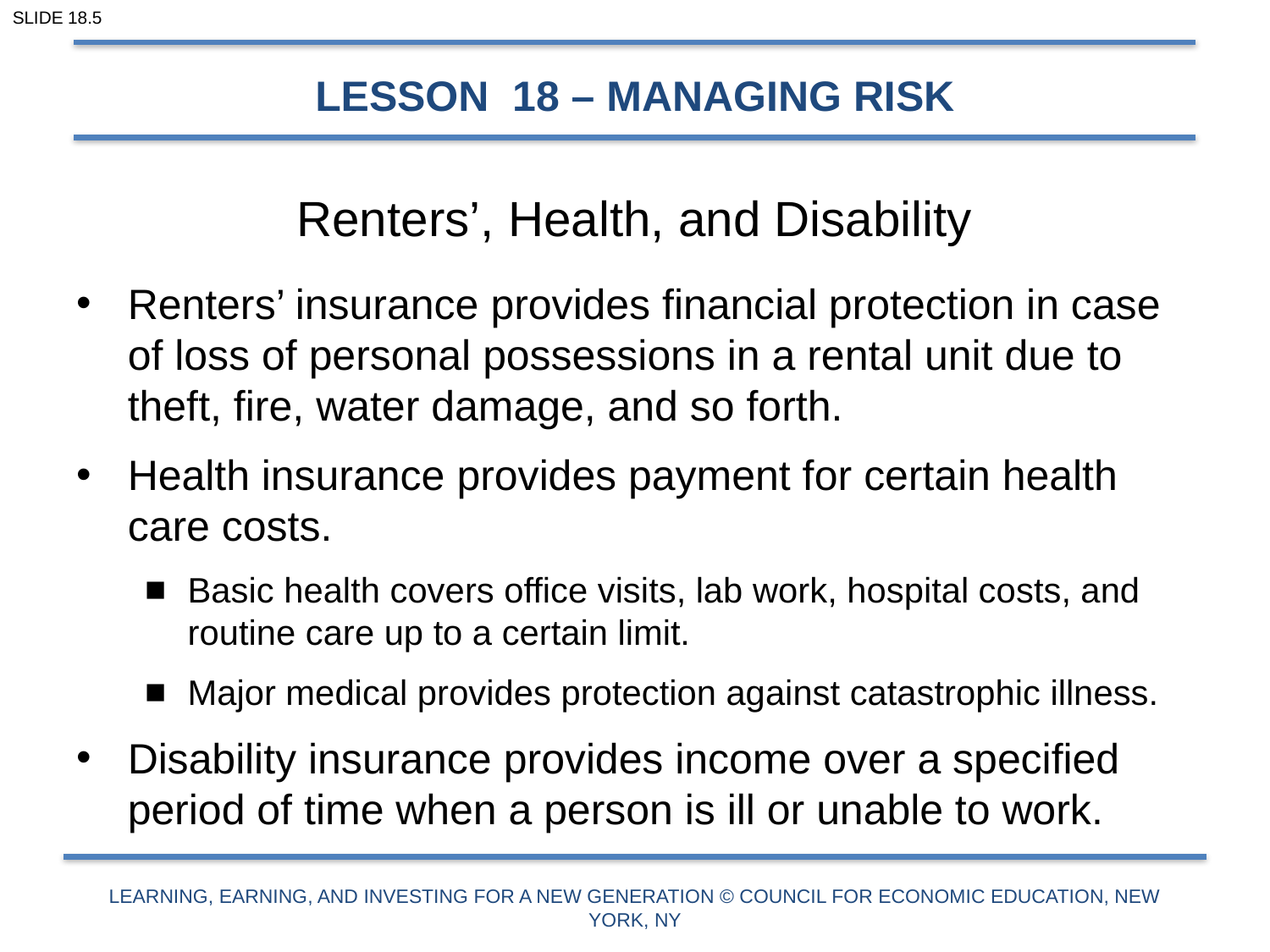

Slide 18.5
Lesson  18 – Managing Risk
# Renters’, Health, and Disability
Renters’ insurance provides financial protection in case of loss of personal possessions in a rental unit due to theft, fire, water damage, and so forth.
Health insurance provides payment for certain health care costs.
Basic health covers office visits, lab work, hospital costs, and routine care up to a certain limit.
Major medical provides protection against catastrophic illness.
Disability insurance provides income over a specified period of time when a person is ill or unable to work.